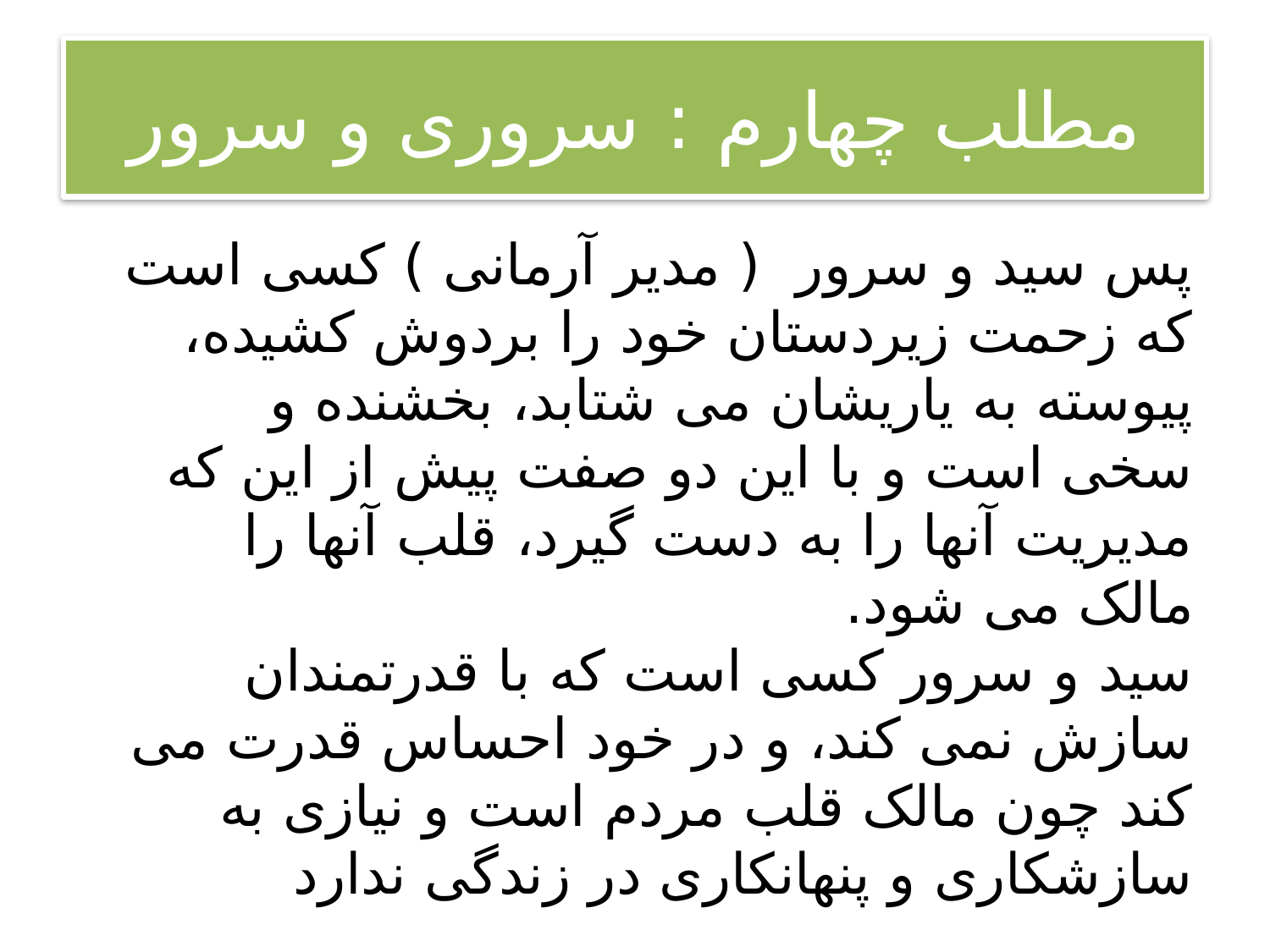

# مطلب چهارم : سروری و سرور
پس سید و سرور  ( مدیر آرمانی ) کسی است که زحمت زیردستان خود را بردوش کشیده، پیوسته به یاریشان می شتابد، بخشنده و سخی است و با این دو صفت پیش از این که مدیریت آنها را به دست گیرد، قلب آنها را مالک می شود.
سید و سرور کسی است که با قدرتمندان سازش نمی کند، و در خود احساس قدرت می کند چون مالک قلب مردم است و نیازی به سازشکاری و پنهانکاری در زندگی ندارد